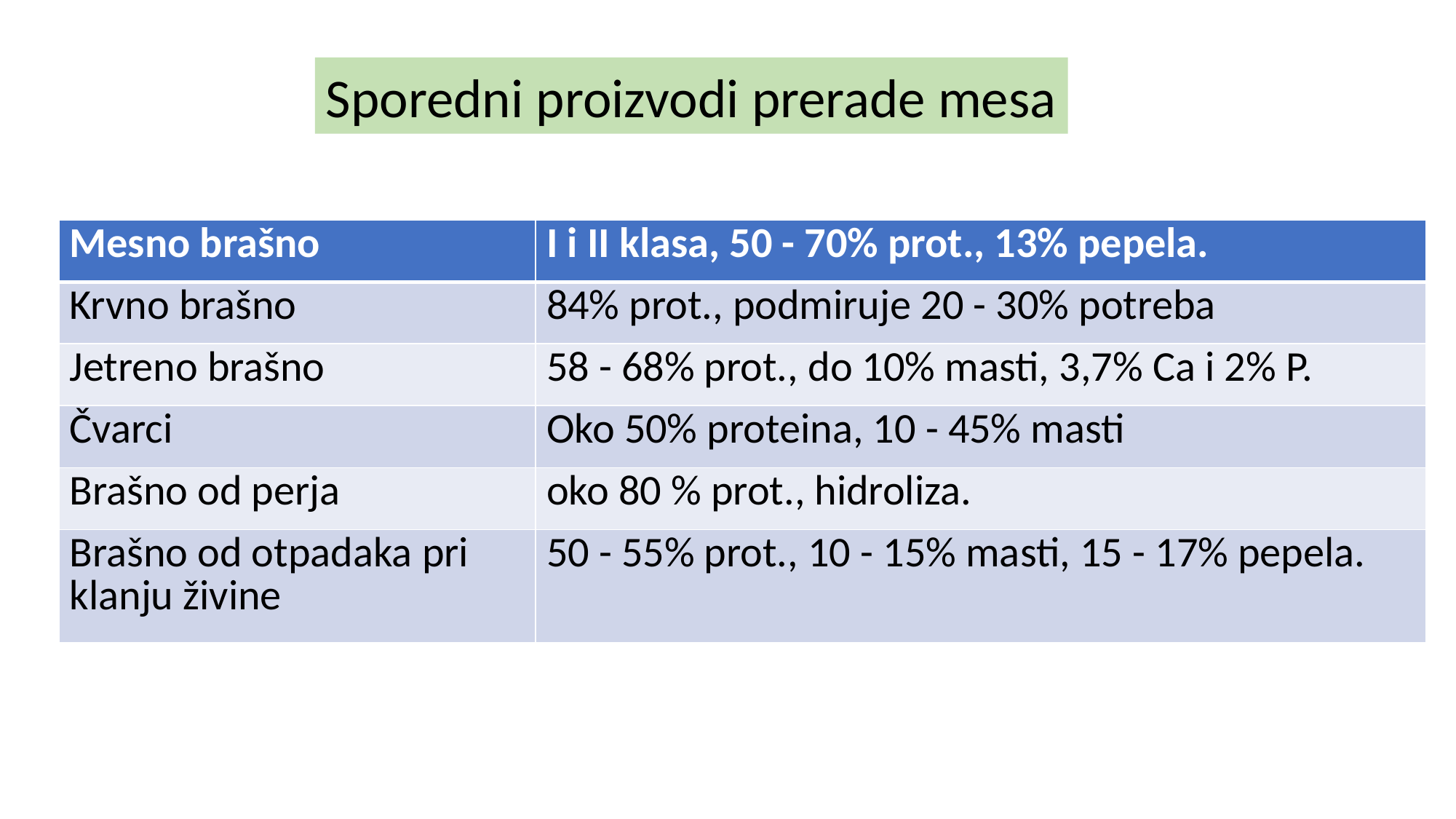

Sporedni proizvodi prerade mesa
| Mesno brašno | I i II klasa, 50 - 70% prot., 13% pepela. |
| --- | --- |
| Krvno brašno | 84% prot., podmiruje 20 - 30% potreba |
| Jetreno brašno | 58 - 68% prot., do 10% masti, 3,7% Ca i 2% P. |
| Čvarci | Oko 50% proteina, 10 - 45% masti |
| Brašno od perja | oko 80 % prot., hidroliza. |
| Brašno od otpadaka pri klanju živine | 50 - 55% prot., 10 - 15% masti, 15 - 17% pepela. |